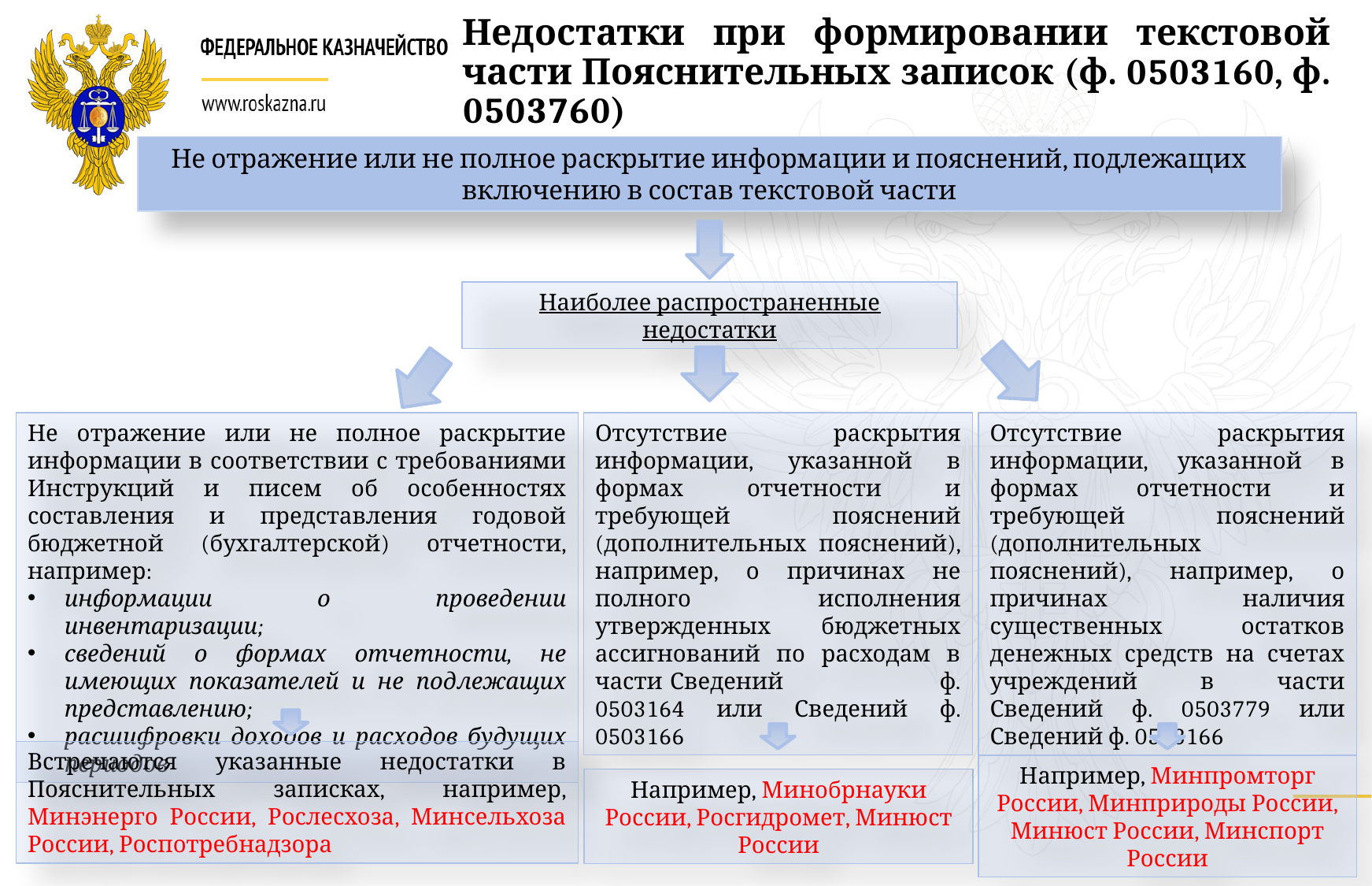

# Недостатки при формировании текстовой части Пояснительных записок (ф. 0503160, ф. 0503760)
Не отражение или не полное раскрытие информации и пояснений, подлежащих включению в состав текстовой части

Наиболее распространенные недостатки

Отсутствие раскрытия информации, указанной в формах отчетности и требующей пояснений (дополнительных пояснений), например, о причинах наличия существенных остатков денежных средств на счетах учреждений в части Сведений ф. 0503779 или Сведений ф. 0503166
Не отражение или не полное раскрытие информации в соответствии с требованиями Инструкций и писем об особенностях составления и представления годовой бюджетной (бухгалтерской) отчетности, например:
информации о проведении инвентаризации;
сведений о формах отчетности, не имеющих показателей и не подлежащих представлению;
расшифровки доходов и расходов будущих периодов
Отсутствие раскрытия информации, указанной в формах отчетности и требующей пояснений (дополнительных пояснений), например, о причинах не полного исполнения утвержденных бюджетных ассигнований по расходам в части Сведений                     ф. 0503164 или Сведений ф. 0503166

Встречаются указанные недостатки в Пояснительных записках, например, Минэнерго России, Рослесхоза, Минсельхоза России, Роспотребнадзора
Например, Минпромторг России, Минприроды России, Минюст России, Минспорт России
Например, Минобрнауки России, Росгидромет, Минюст России